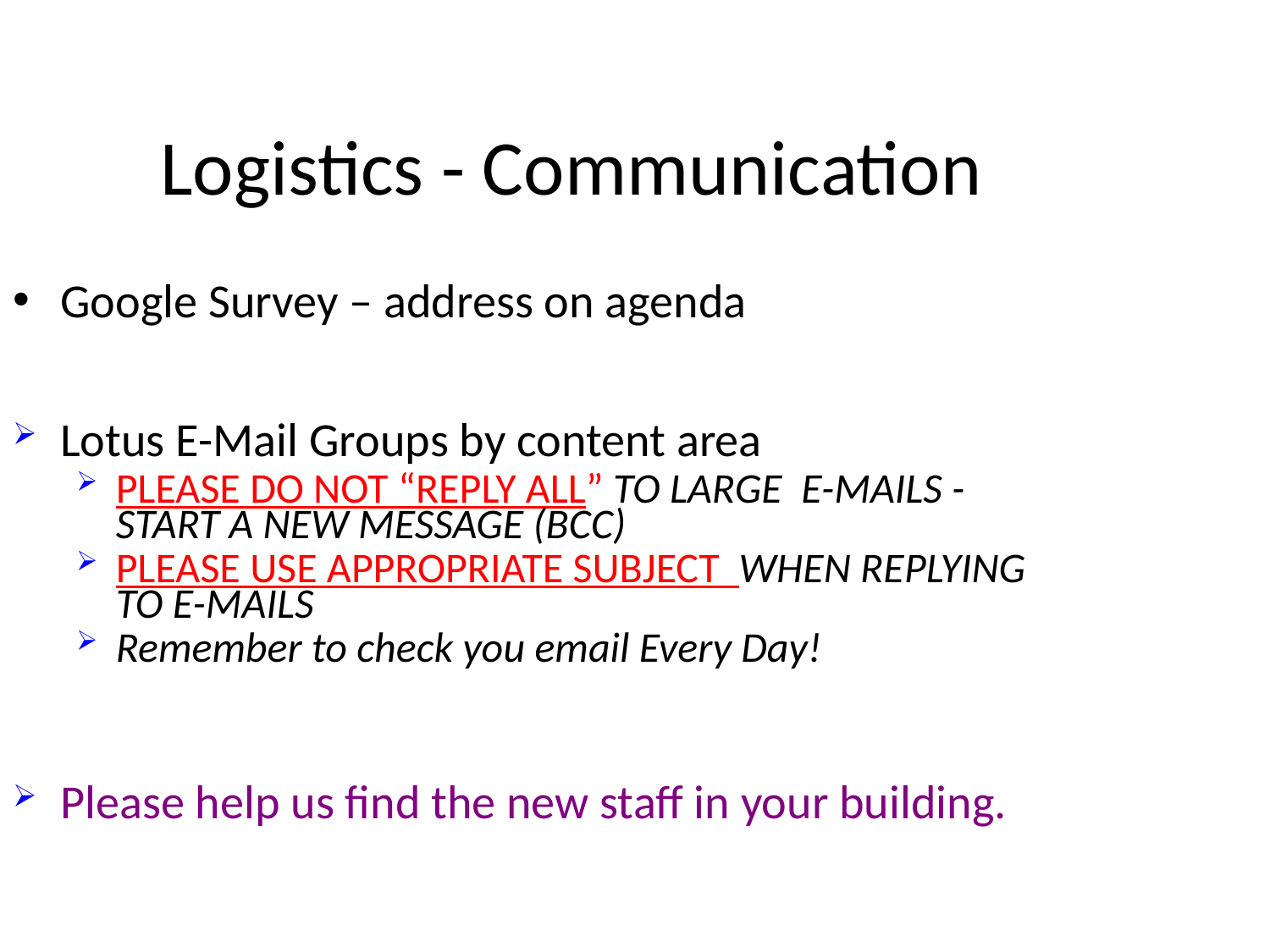

Logistics - Communication
Google Survey – address on agenda

Lotus E-Mail Groups by content area
PLEASE DO NOT “REPLY ALL” TO LARGE  E-MAILS - START A NEW MESSAGE (BCC)
PLEASE USE APPROPRIATE SUBJECT  WHEN REPLYING TO E-MAILS
Remember to check you email Every Day!

Please help us find the new staff in your building.